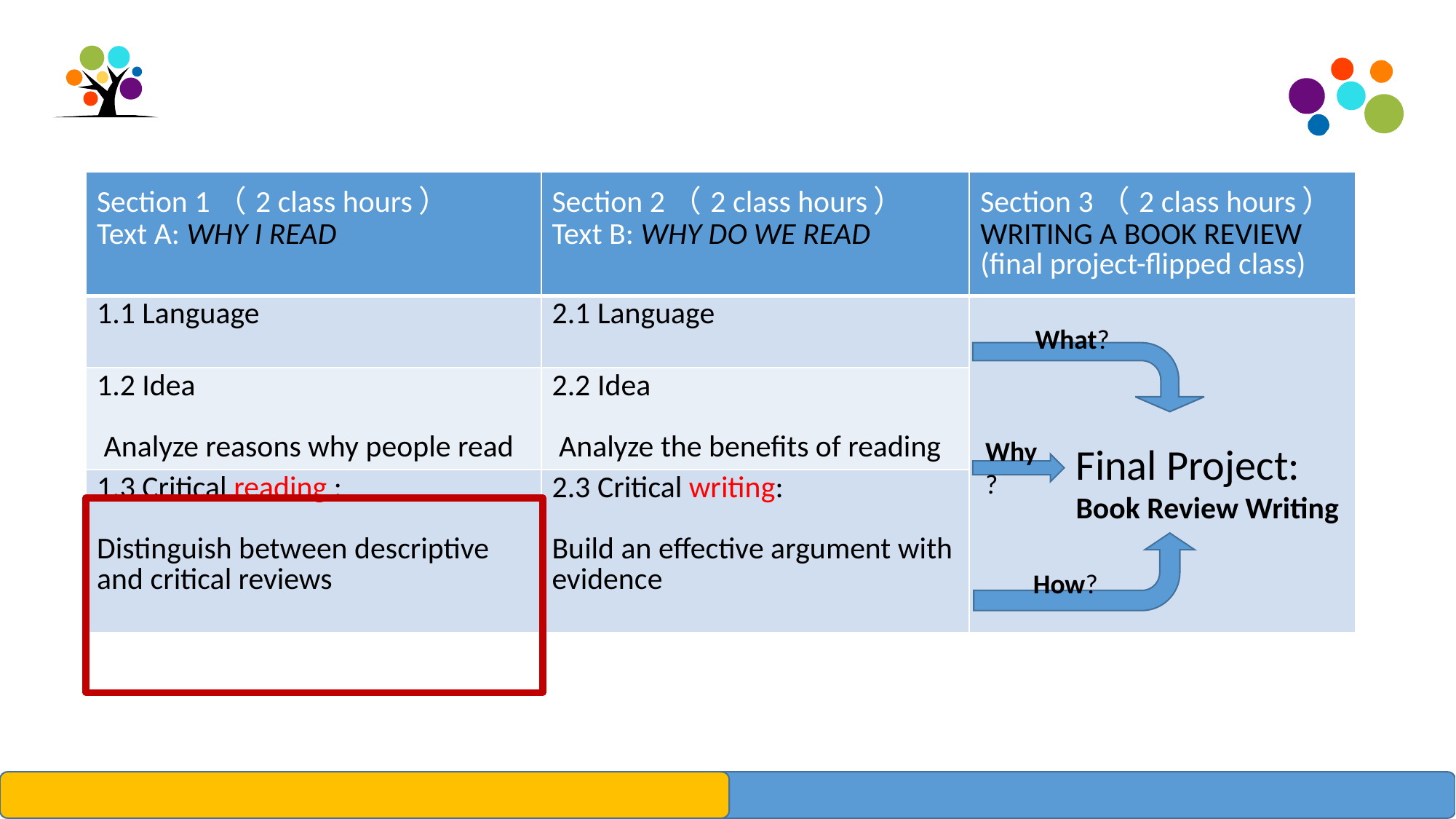

| Section 1（2 class hours） Text A: WHY I READ | Section 2（2 class hours） Text B: WHY DO WE READ | Section 3（2 class hours） WRITING A BOOK REVIEW (final project-flipped class) |
| --- | --- | --- |
| 1.1 Language | 2.1 Language |  |
| 1.2 Idea Analyze reasons why people read | 2.2 Idea Analyze the benefits of reading |  |
| 1.3 Critical reading : Distinguish between descriptive and critical reviews | 2.3 Critical writing: Build an effective argument with evidence |  |

What?
Why?
Final Project:
Book Review Writing

How?